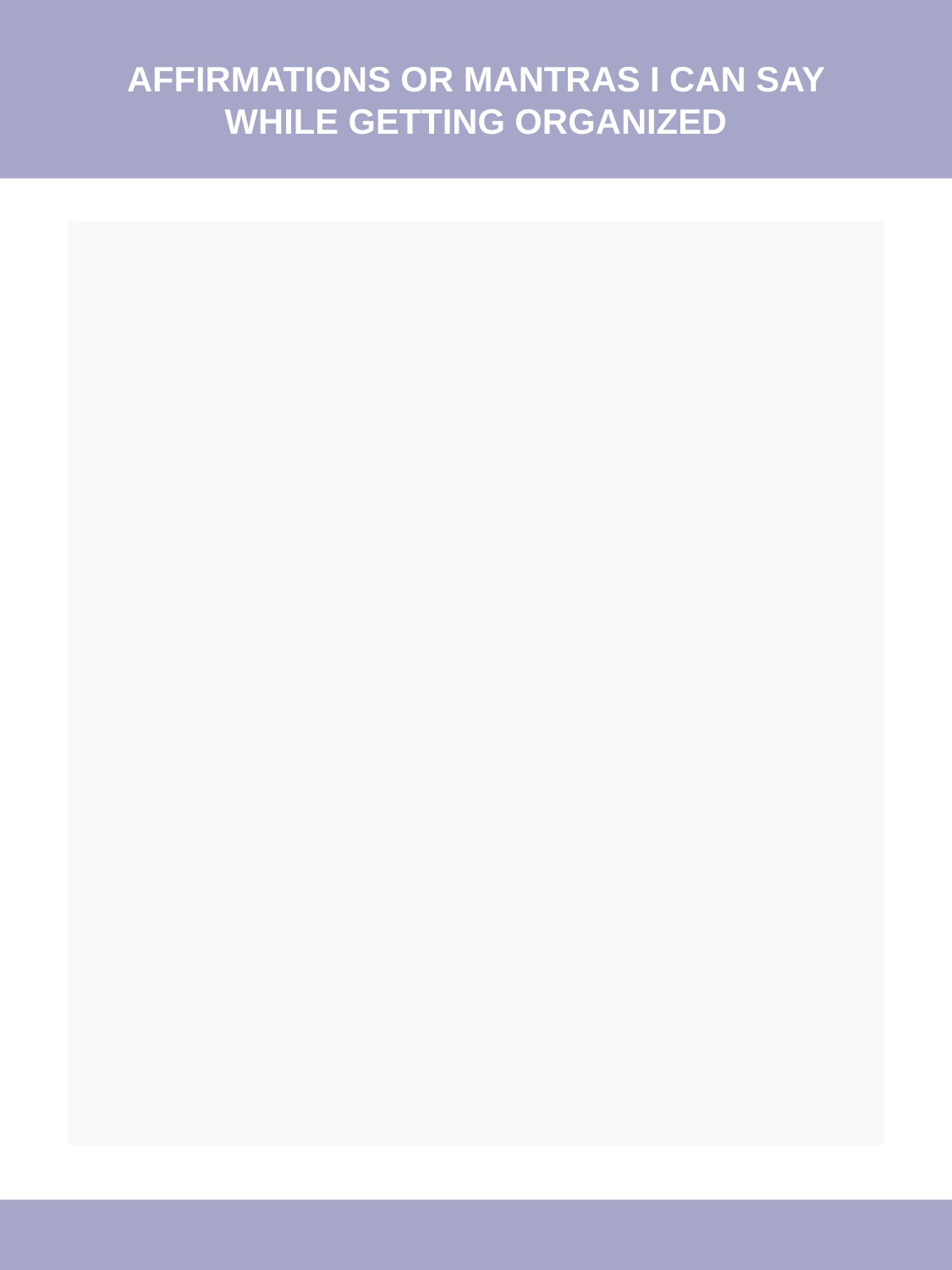

AFFIRMATIONS OR MANTRAS I CAN SAY WHILE GETTING ORGANIZED